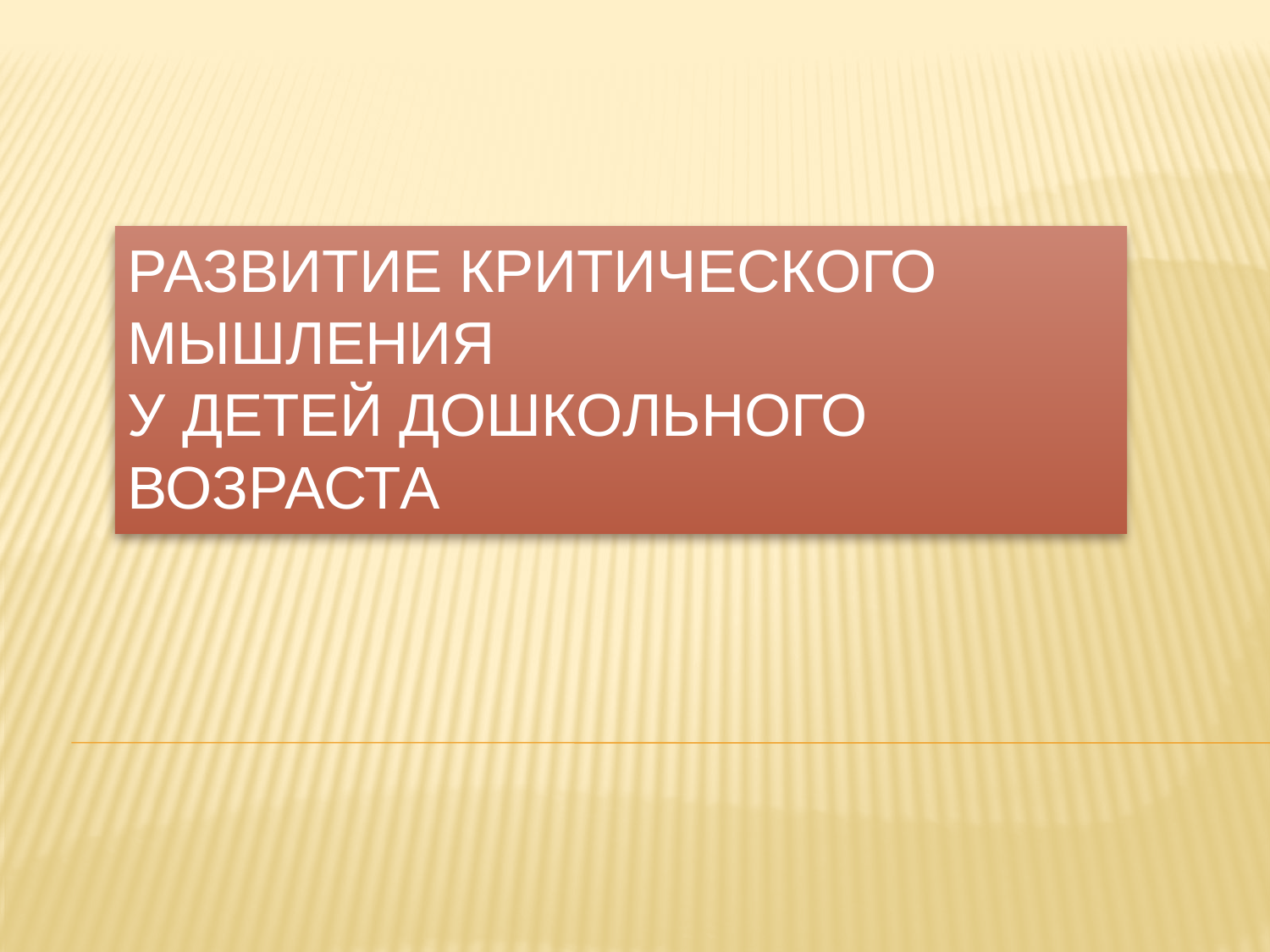

# Развитие критического мышления у детей дошкольного возраста